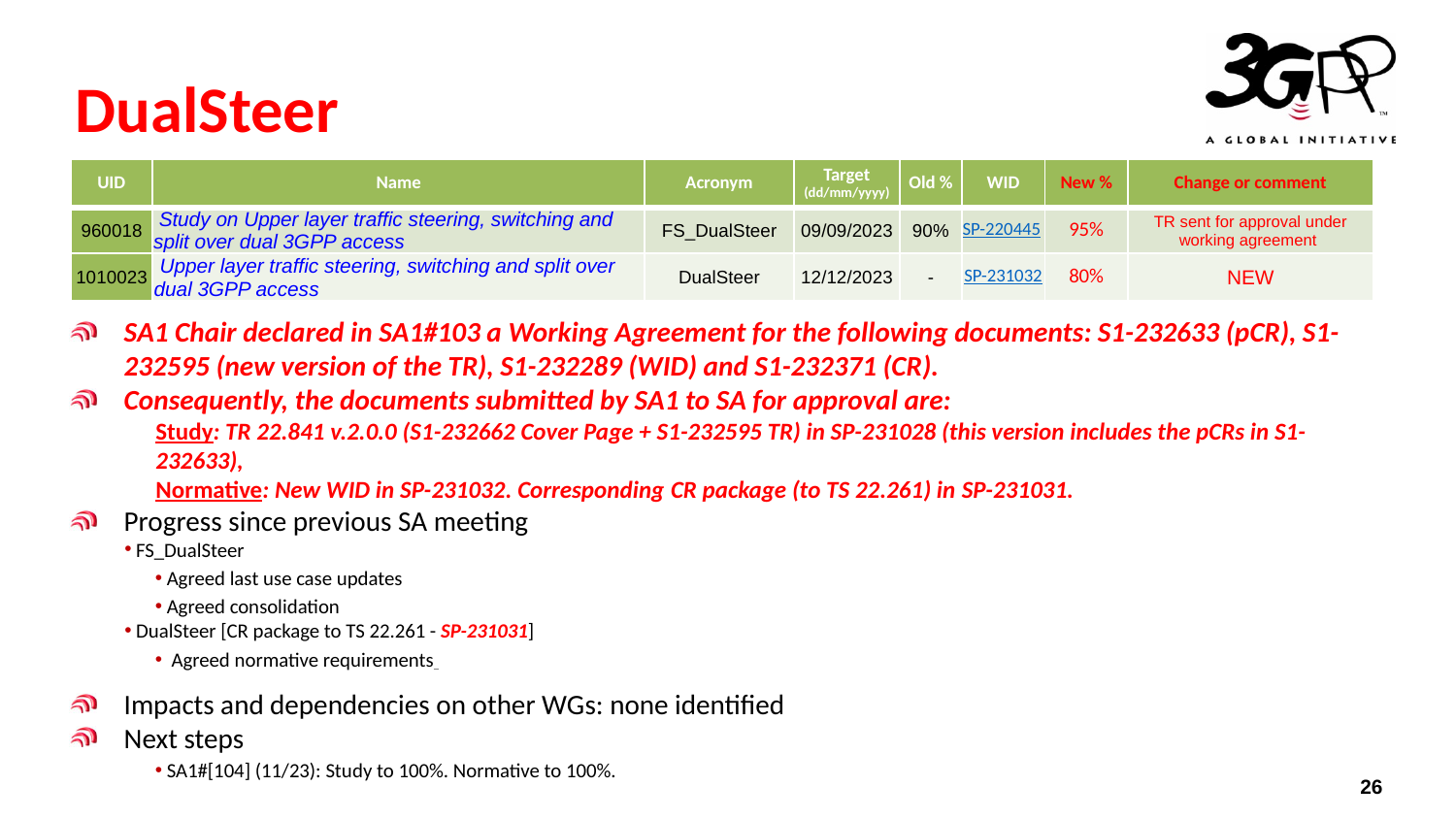

# DualSteer
| UID | Name | Acronym | Target (dd/mm/yyyy) | Old % | WID | New % | Change or comment |
| --- | --- | --- | --- | --- | --- | --- | --- |
| 960018 | Study on Upper layer traffic steering, switching and split over dual 3GPP access | FS\_DualSteer | 09/09/2023 | 90% | SP-220445 | 95% | TR sent for approval under working agreement |
| 1010023 | Upper layer traffic steering, switching and split over dual 3GPP access | DualSteer | 12/12/2023 | - | SP-231032 | 80% | NEW |
SA1 Chair declared in SA1#103 a Working Agreement for the following documents: S1-232633 (pCR), S1-232595 (new version of the TR), S1-232289 (WID) and S1-232371 (CR).
Consequently, the documents submitted by SA1 to SA for approval are:
Study: TR 22.841 v.2.0.0 (S1-232662 Cover Page + S1-232595 TR) in SP-231028 (this version includes the pCRs in S1-232633),
Normative: New WID in SP-231032. Corresponding CR package (to TS 22.261) in SP-231031.
Progress since previous SA meeting
 FS_DualSteer
 Agreed last use case updates
 Agreed consolidation
 DualSteer [CR package to TS 22.261 - SP-231031]
  Agreed normative requirements

Impacts and dependencies on other WGs: none identified
Next steps
 SA1#[104] (11/23): Study to 100%. Normative to 100%.